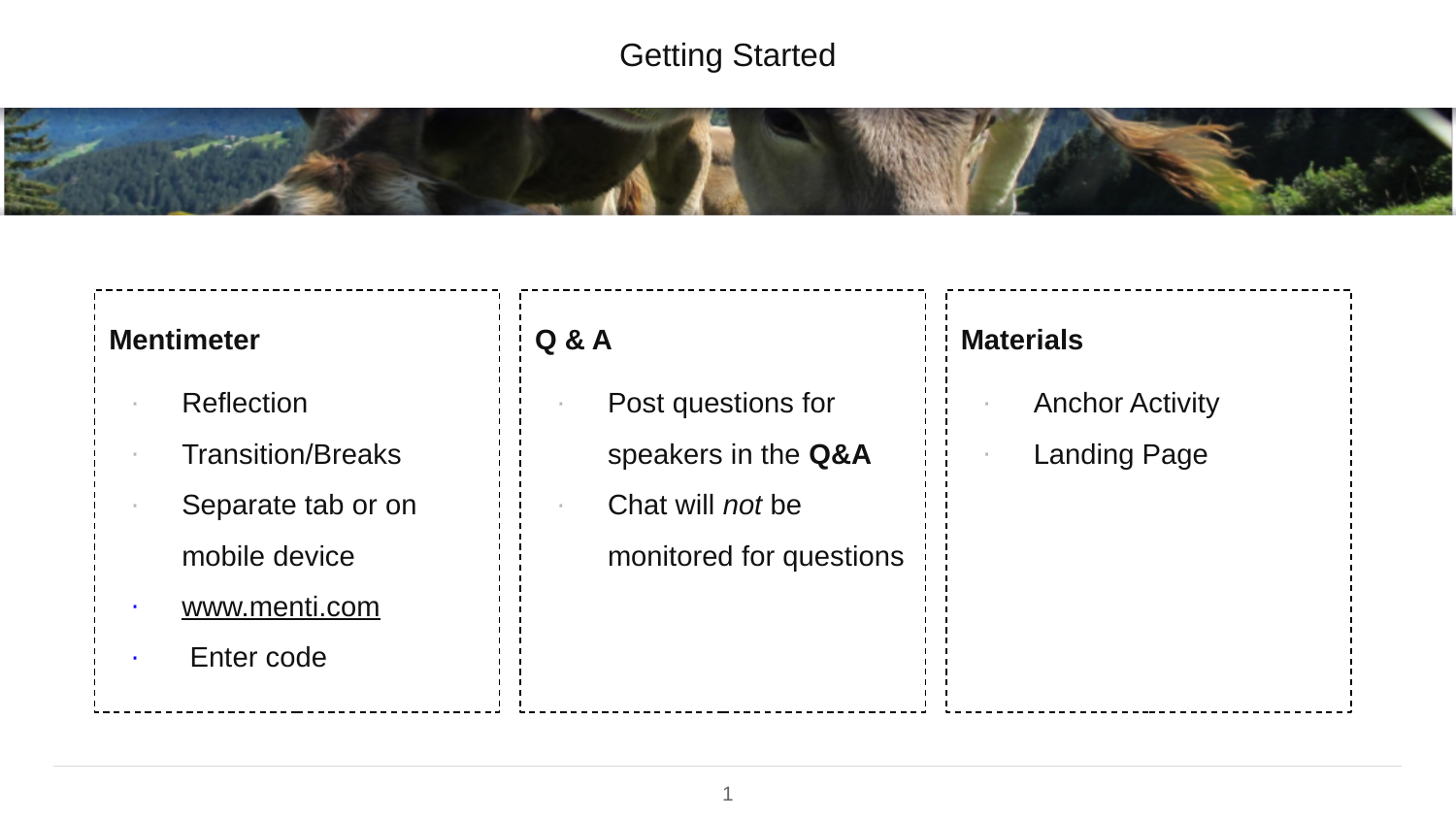

# Getting Started
Mentimeter
Reflection
Transition/Breaks
Separate tab or on mobile device
www.menti.com
 Enter code
Q & A
Post questions for speakers in the Q&A
Chat will not be monitored for questions
Materials
Anchor Activity
Landing Page
1